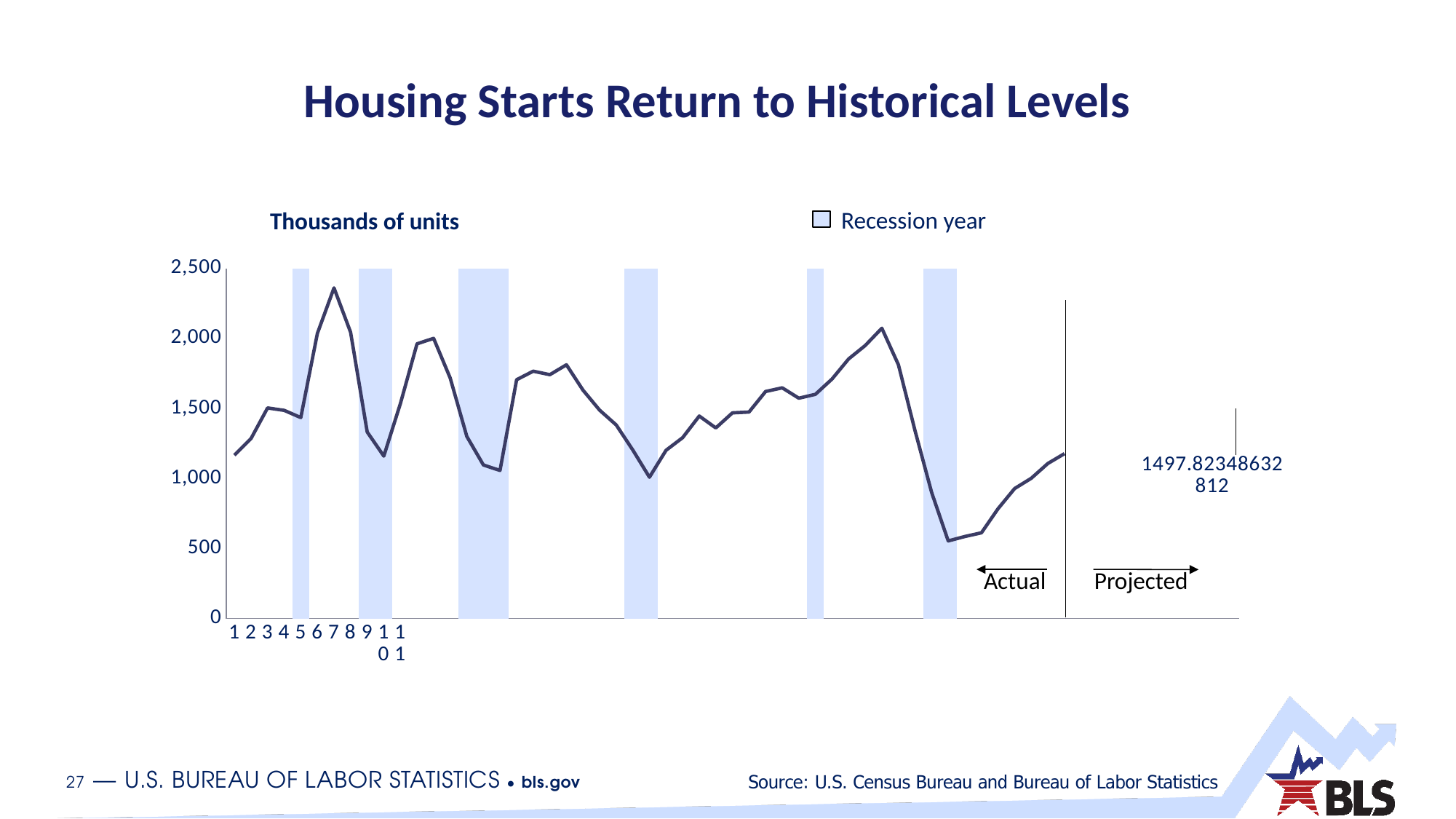

# Housing Starts Return to Historical Levels
Thousands of units
Recession year

### Chart

| Category | Recession | Private housing starts (thous. Units, single and multi) |  | Projection |
|---|---|---|---|---|
Actual
Projected

Source: U.S. Census Bureau and Bureau of Labor Statistics